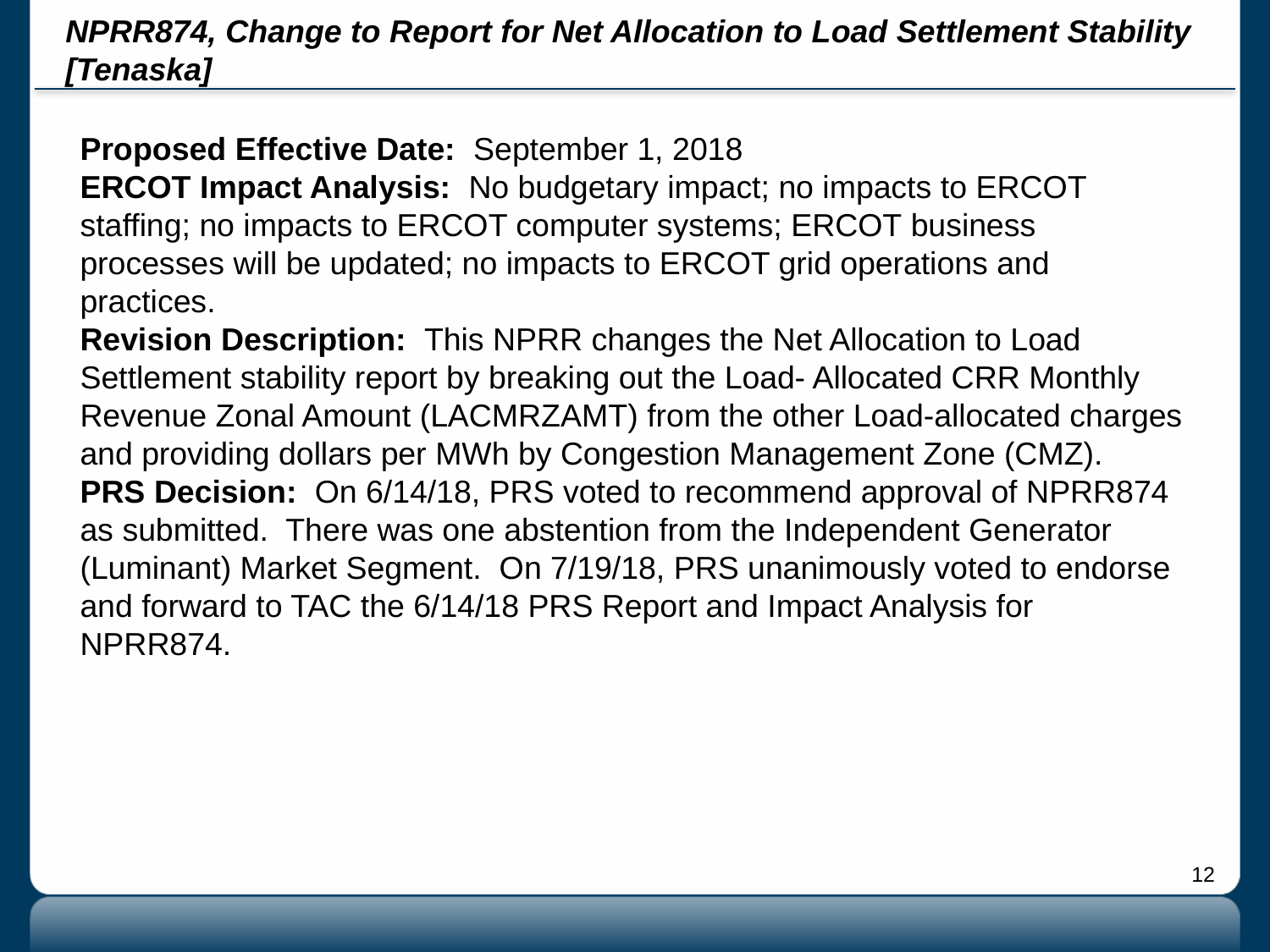

# NPRR874, Change to Report for Net Allocation to Load Settlement Stability [Tenaska]
Proposed Effective Date:  September 1, 2018
ERCOT Impact Analysis:  No budgetary impact; no impacts to ERCOT staffing; no impacts to ERCOT computer systems; ERCOT business processes will be updated; no impacts to ERCOT grid operations and practices.
Revision Description:  This NPRR changes the Net Allocation to Load Settlement stability report by breaking out the Load- Allocated CRR Monthly Revenue Zonal Amount (LACMRZAMT) from the other Load-allocated charges and providing dollars per MWh by Congestion Management Zone (CMZ).
PRS Decision:  On 6/14/18, PRS voted to recommend approval of NPRR874 as submitted.  There was one abstention from the Independent Generator (Luminant) Market Segment.  On 7/19/18, PRS unanimously voted to endorse and forward to TAC the 6/14/18 PRS Report and Impact Analysis for NPRR874.